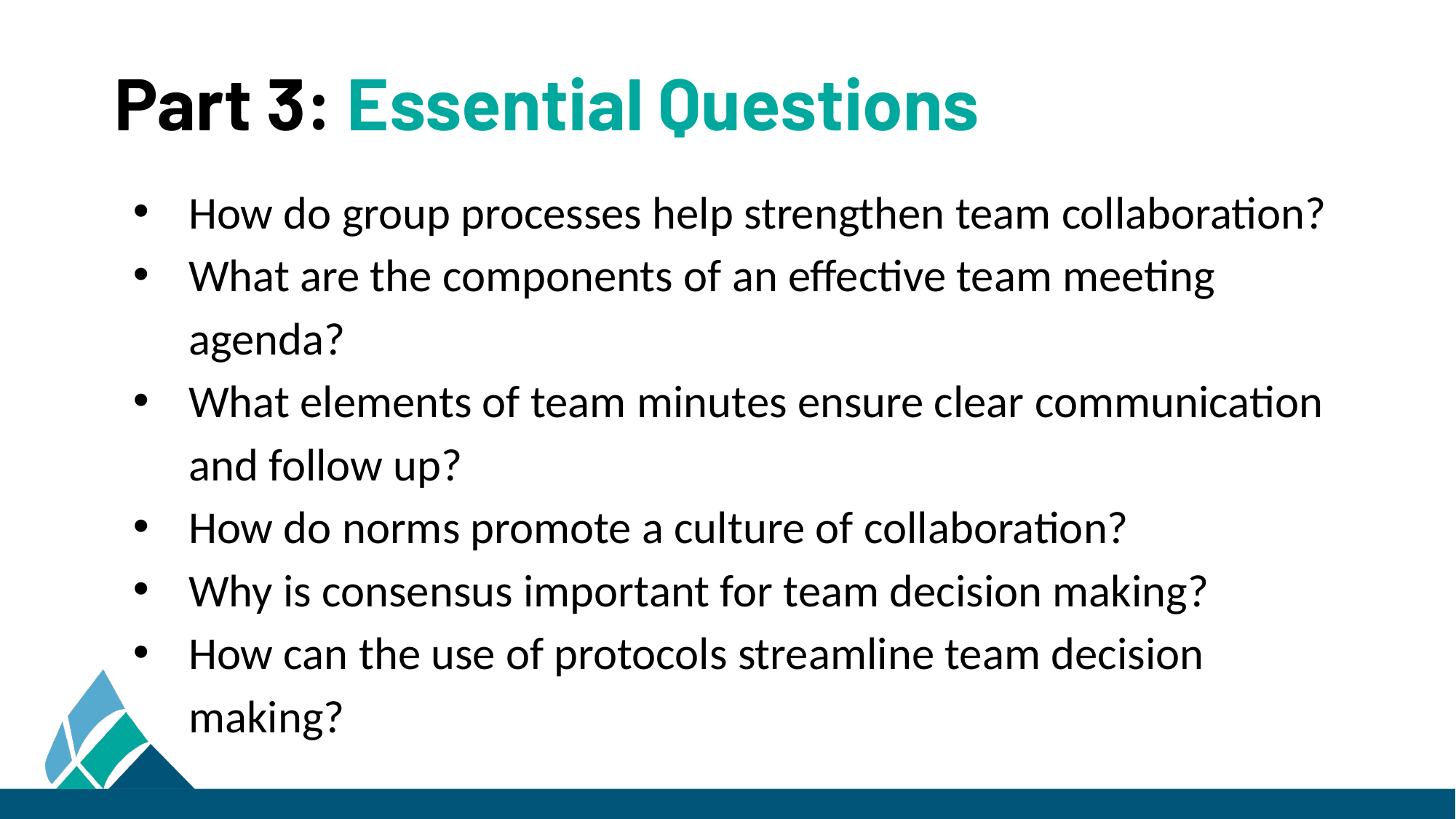

Part 3: Essential Questions
How do group processes help strengthen team collaboration?
What are the components of an effective team meeting agenda?
What elements of team minutes ensure clear communication and follow up?
How do norms promote a culture of collaboration?
Why is consensus important for team decision making?
How can the use of protocols streamline team decision making?